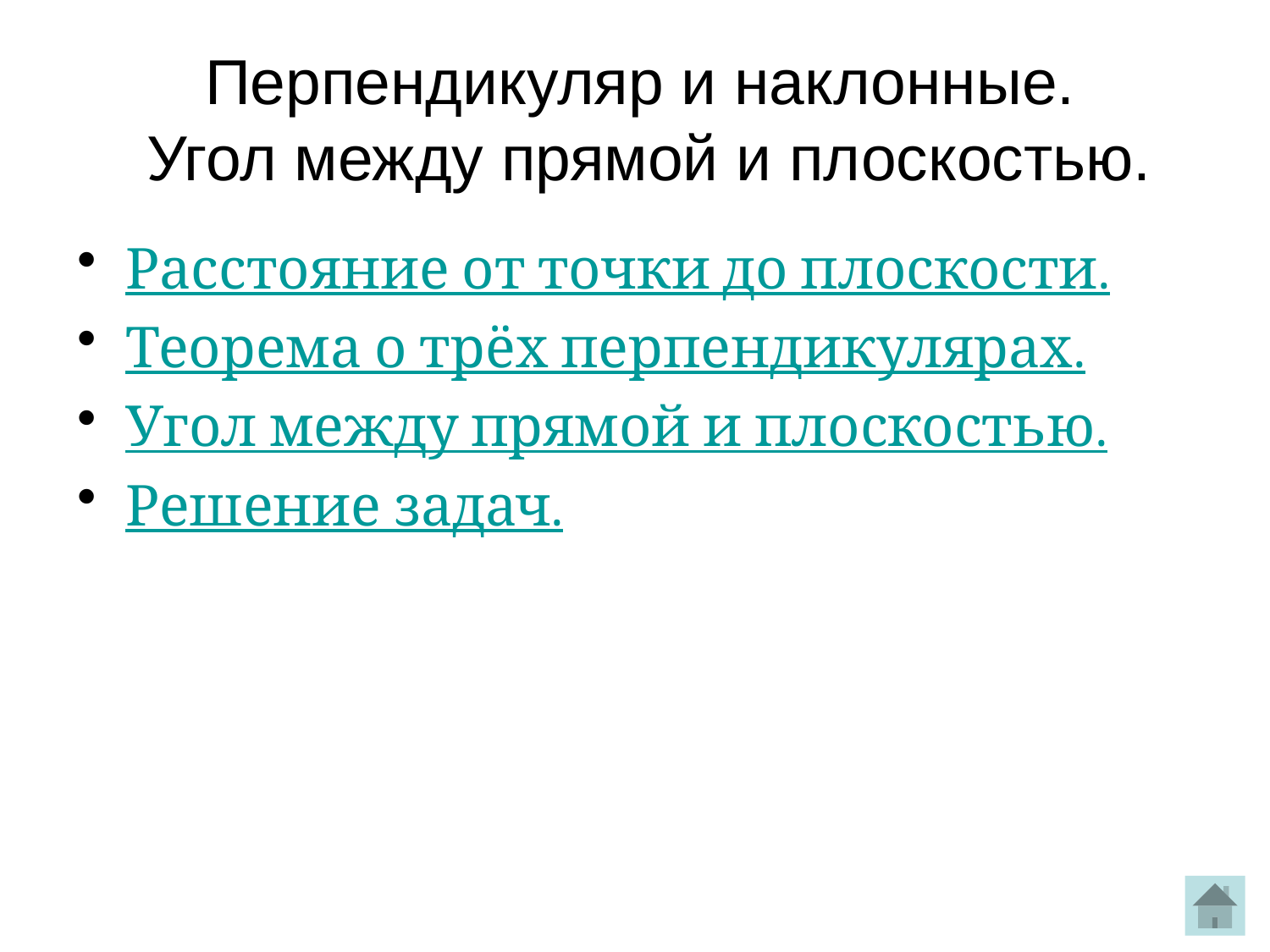

Перпендикуляр и наклонные.
Угол между прямой и плоскостью.
Расстояние от точки до плоскости.
Теорема о трёх перпендикулярах.
Угол между прямой и плоскостью.
Решение задач.